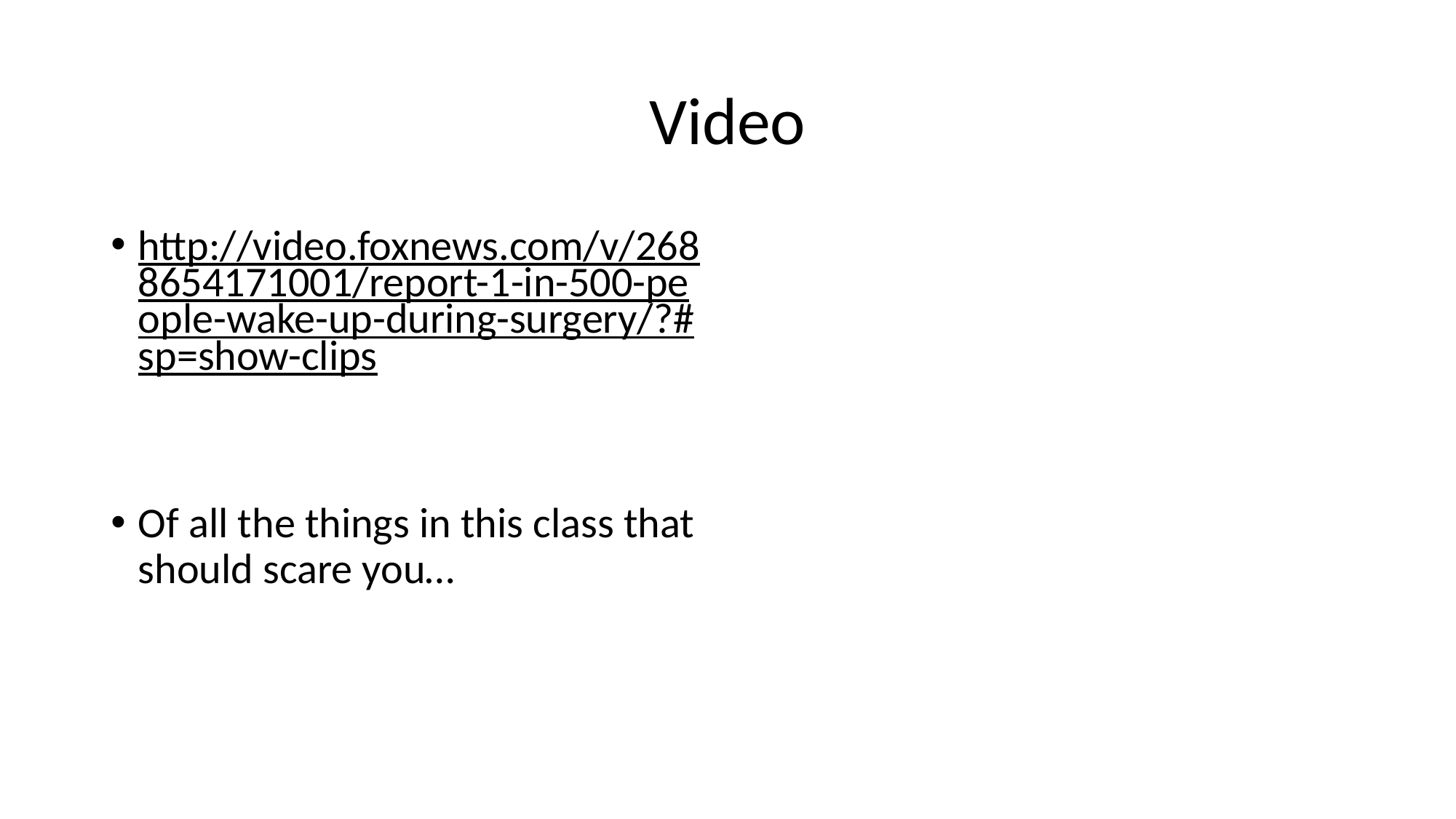

# Video
http://video.foxnews.com/v/2688654171001/report-1-in-500-people-wake-up-during-surgery/?#sp=show-clips

Of all the things in this class that should scare you…